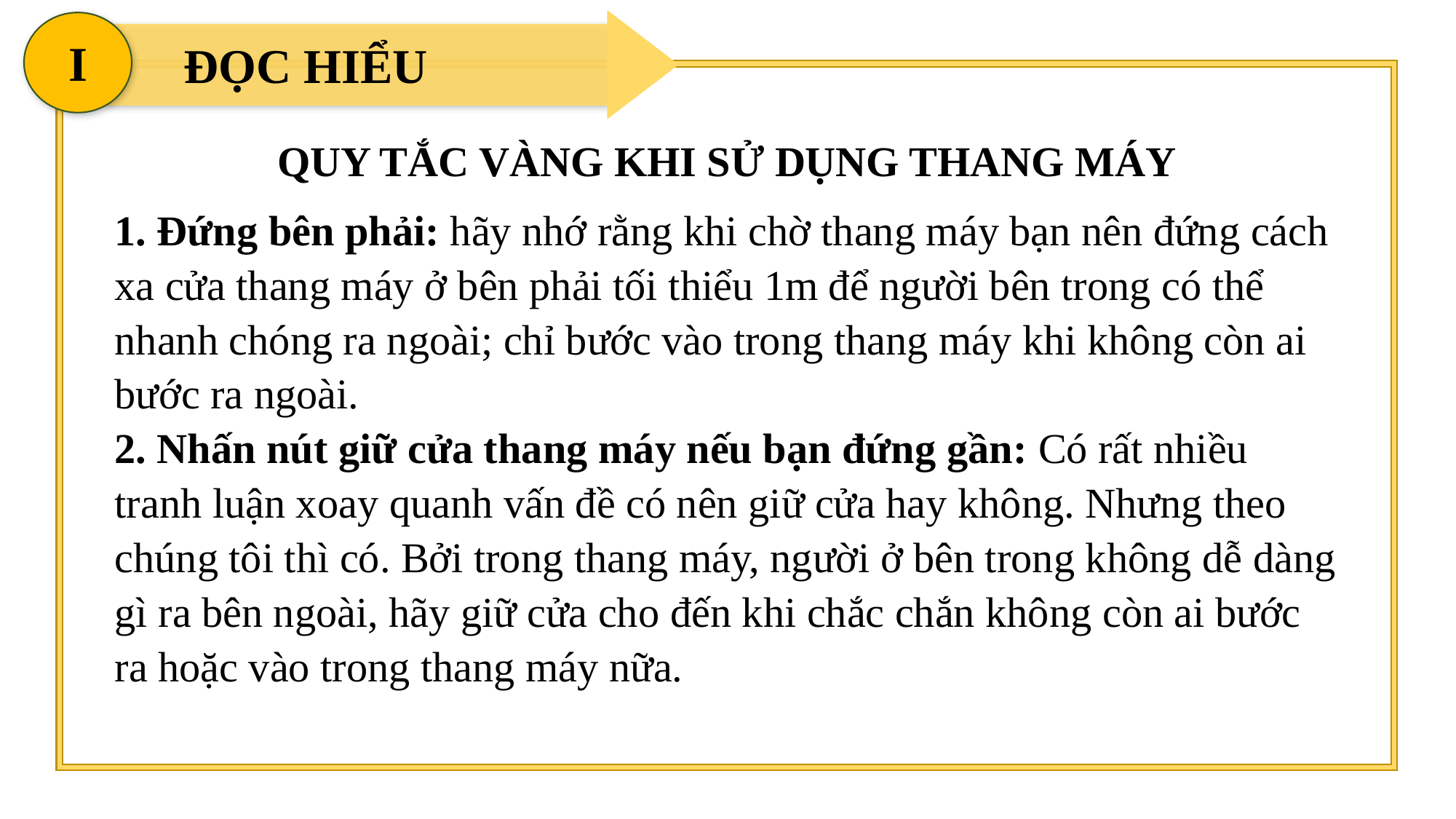

I
ĐỌC HIỂU

QUY TẮC VÀNG KHI SỬ DỤNG THANG MÁY
1. Đứng bên phải: hãy nhớ rằng khi chờ thang máy bạn nên đứng cách xa cửa thang máy ở bên phải tối thiểu 1m để người bên trong có thể nhanh chóng ra ngoài; chỉ bước vào trong thang máy khi không còn ai bước ra ngoài.
2. Nhấn nút giữ cửa thang máy nếu bạn đứng gần: Có rất nhiều tranh luận xoay quanh vấn đề có nên giữ cửa hay không. Nhưng theo chúng tôi thì có. Bởi trong thang máy, người ở bên trong không dễ dàng gì ra bên ngoài, hãy giữ cửa cho đến khi chắc chắn không còn ai bước ra hoặc vào trong thang máy nữa.